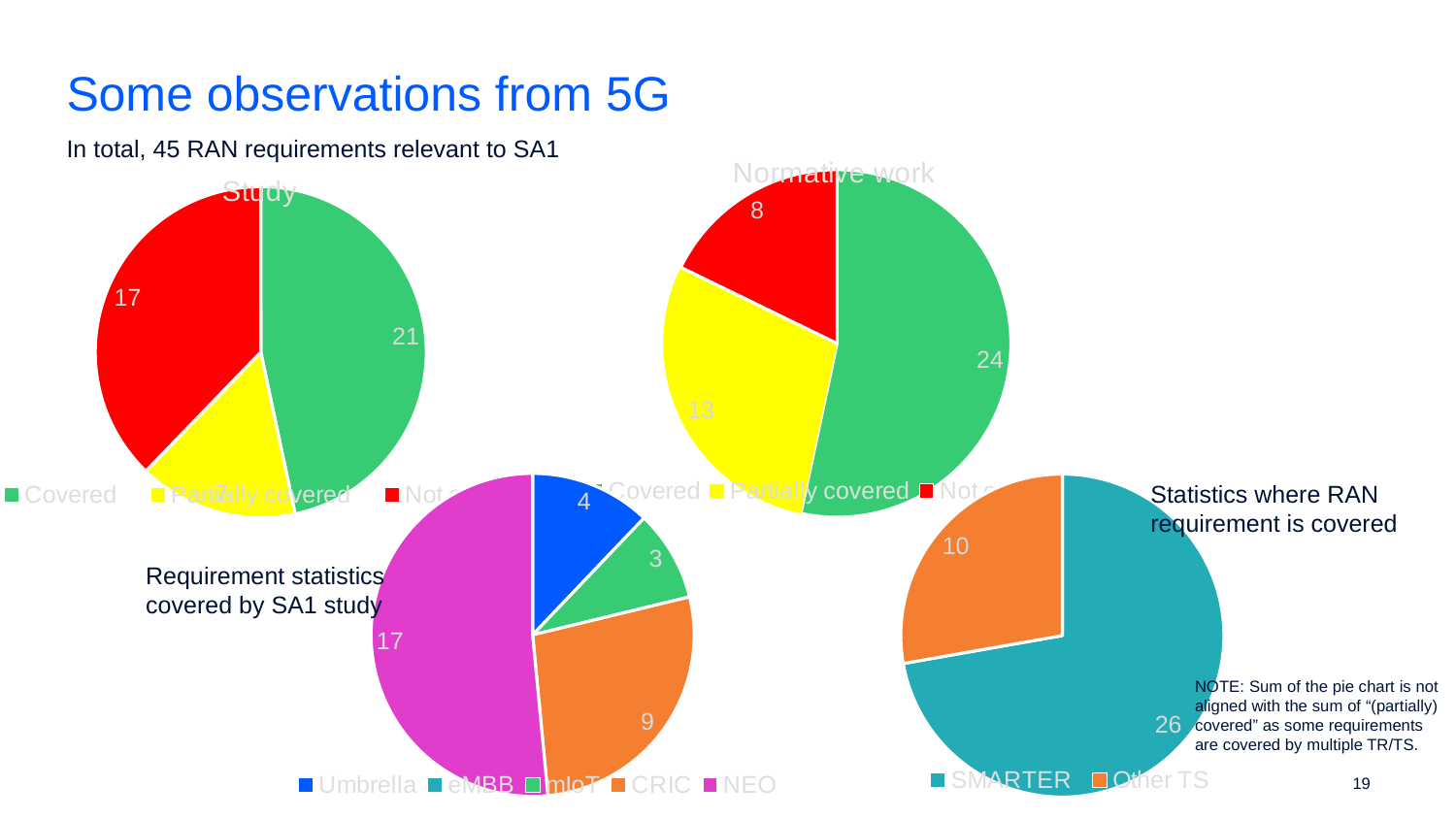

Some observations from 5G

### Chart: Normative work

| Category | Normative work |
|---|---|
| Covered | 24.0 |
| Partially covered | 13.0 |
| Not covered | 8.0 |

### Chart: Study

| Category | Study |
|---|---|
| Covered | 21.0 |
| Partially covered | 7.0 |
| Not covered | 17.0 |
In total, 45 RAN requirements relevant to SA1

### Chart

| Category | Study |
|---|---|
| Umbrella | 4.0 |
| eMBB | 0.0 |
| mIoT | 3.0 |
| CRIC | 9.0 |
| NEO | 17.0 |

### Chart

| Category | Normative work |
|---|---|
| SMARTER | 26.0 |
| Other TS | 10.0 |
Statistics where RAN requirement is covered
Requirement statistics covered by SA1 study
NOTE: Sum of the pie chart is not aligned with the sum of “(partially) covered” as some requirements are covered by multiple TR/TS.